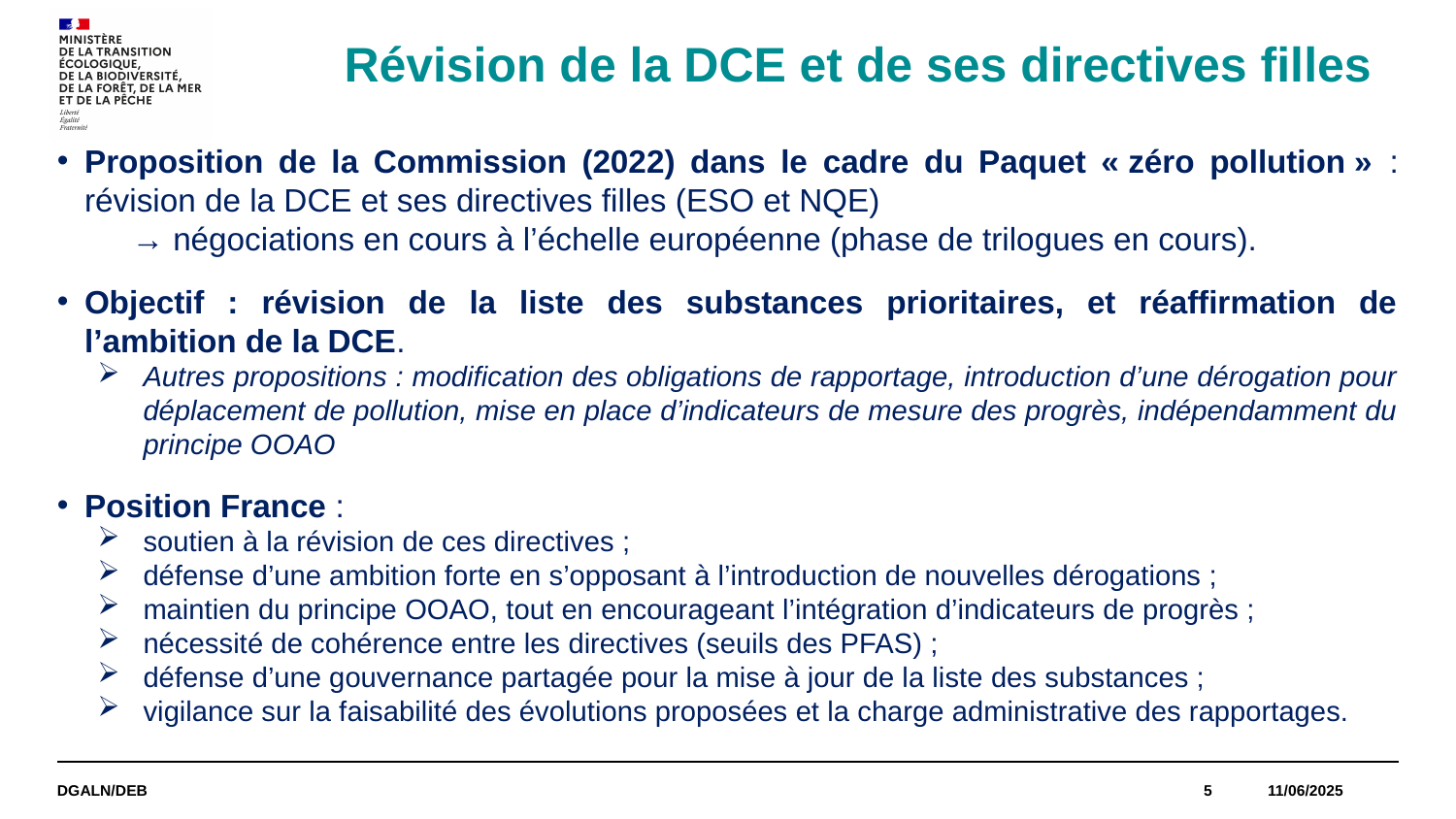

Révision de la DCE et de ses directives filles
Proposition de la Commission (2022) dans le cadre du Paquet « zéro pollution » : révision de la DCE et ses directives filles (ESO et NQE)
→ négociations en cours à l’échelle européenne (phase de trilogues en cours).
Objectif : révision de la liste des substances prioritaires, et réaffirmation de l’ambition de la DCE.
Autres propositions : modification des obligations de rapportage, introduction d’une dérogation pour déplacement de pollution, mise en place d’indicateurs de mesure des progrès, indépendamment du principe OOAO
Position France :
soutien à la révision de ces directives ;
défense d’une ambition forte en s’opposant à l’introduction de nouvelles dérogations ;
maintien du principe OOAO, tout en encourageant l’intégration d’indicateurs de progrès ;
nécessité de cohérence entre les directives (seuils des PFAS) ;
défense d’une gouvernance partagée pour la mise à jour de la liste des substances ;
vigilance sur la faisabilité des évolutions proposées et la charge administrative des rapportages.
DGALN/DEB
5
11/06/2025